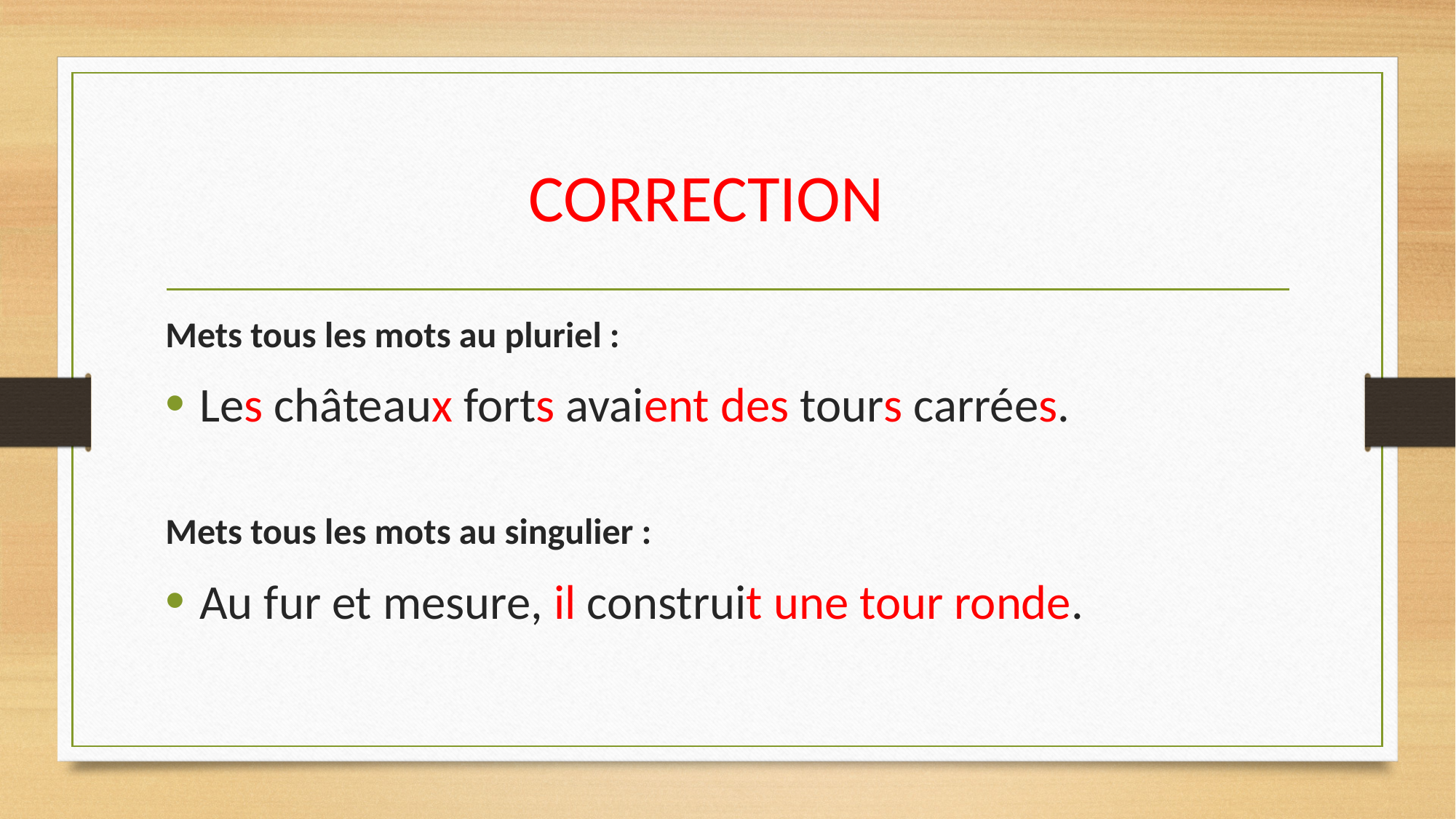

# CORRECTION
Mets tous les mots au pluriel :
Les châteaux forts avaient des tours carrées.

Mets tous les mots au singulier :
Au fur et mesure, il construit une tour ronde.